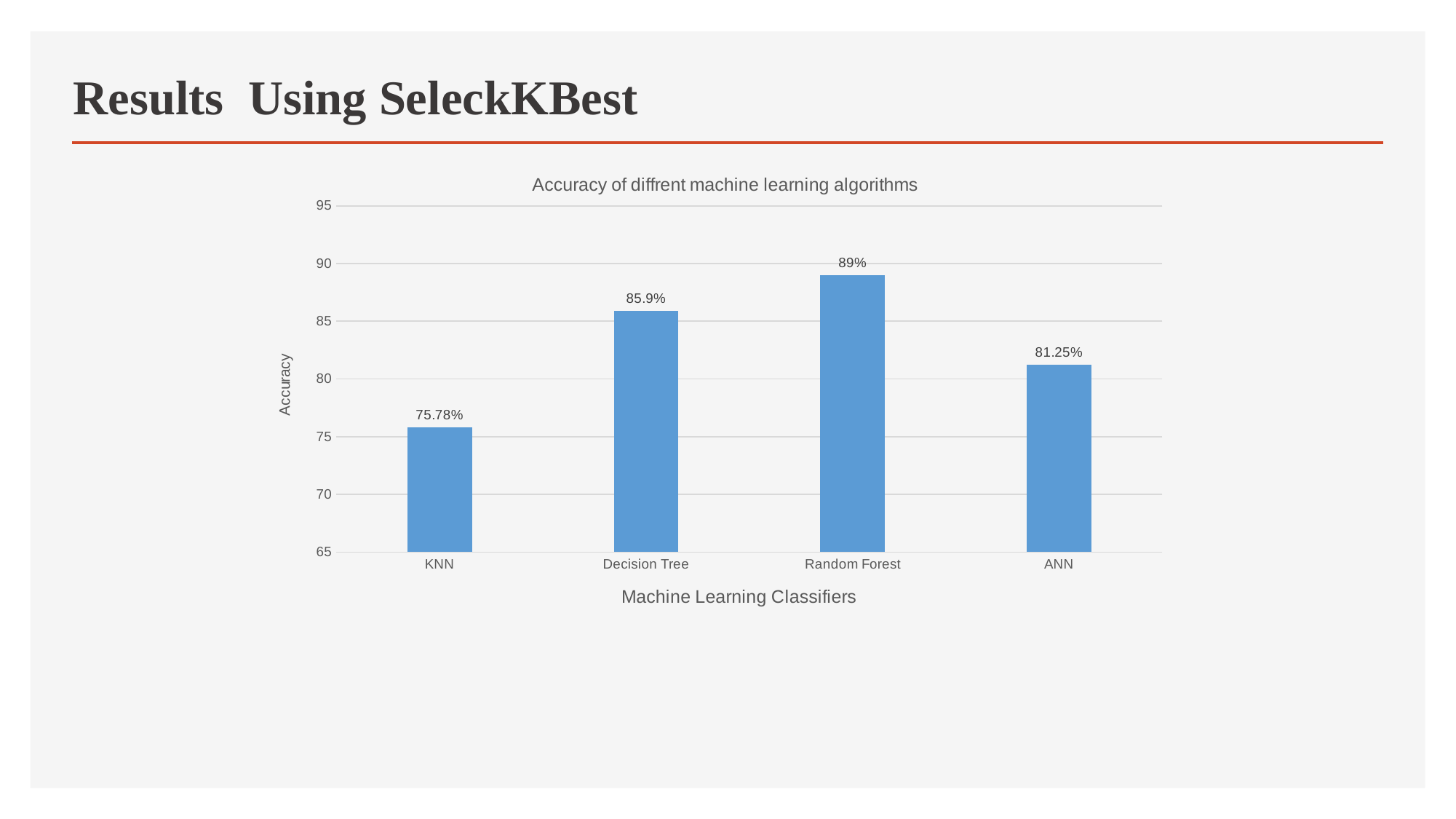

# Results  Using SeleckKBest

### Chart: Accuracy of diffrent machine learning algorithms

| Category |  |
|---|---|
| KNN | 75.78 |
| Decision Tree | 85.9 |
| Random Forest | 89.0 |
| ANN | 81.25 |